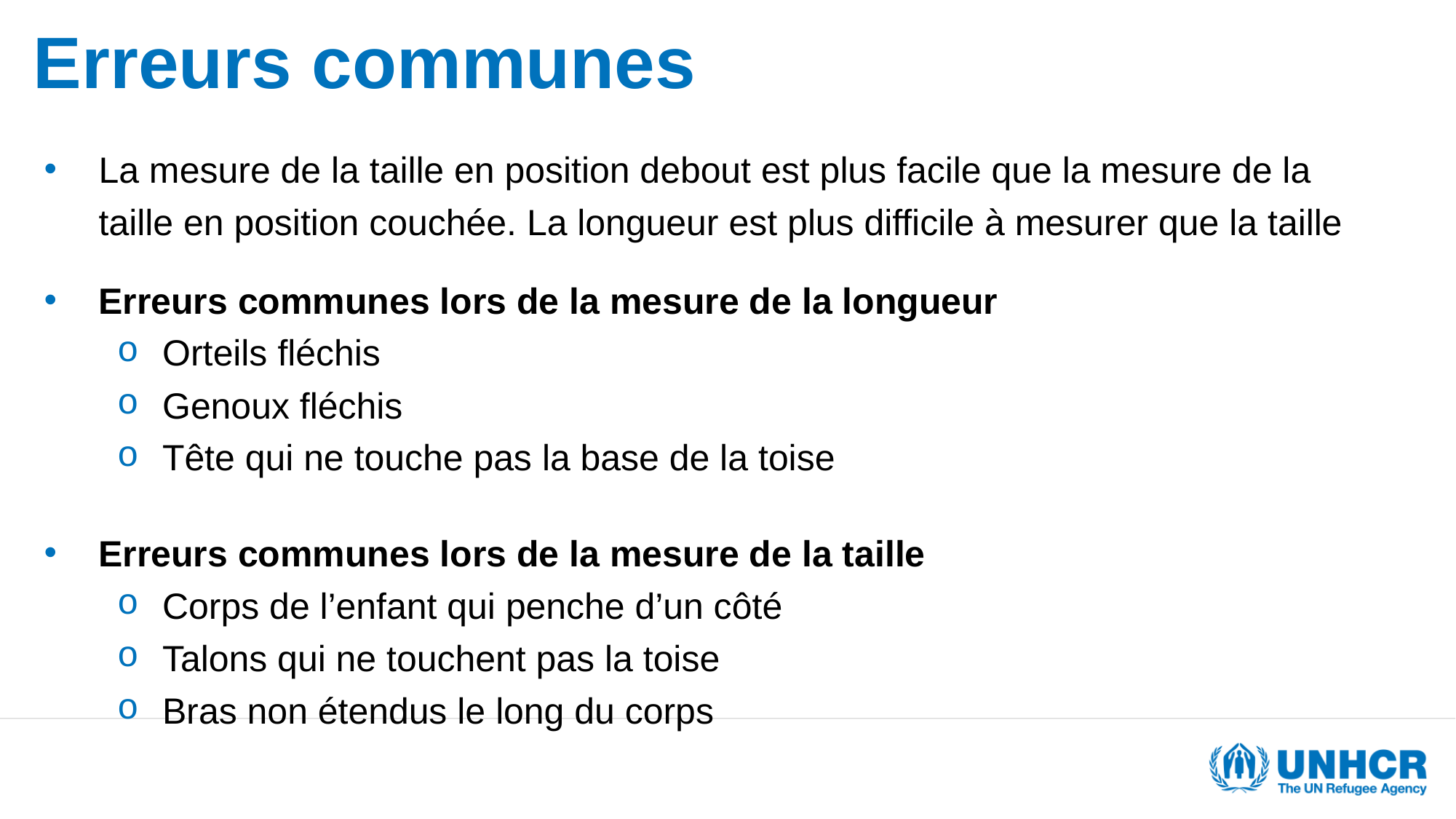

# Erreurs communes
La mesure de la taille en position debout est plus facile que la mesure de la taille en position couchée. La longueur est plus difficile à mesurer que la taille

Erreurs communes lors de la mesure de la longueur
Orteils fléchis
Genoux fléchis
Tête qui ne touche pas la base de la toise

Erreurs communes lors de la mesure de la taille
Corps de l’enfant qui penche d’un côté
Talons qui ne touchent pas la toise
Bras non étendus le long du corps